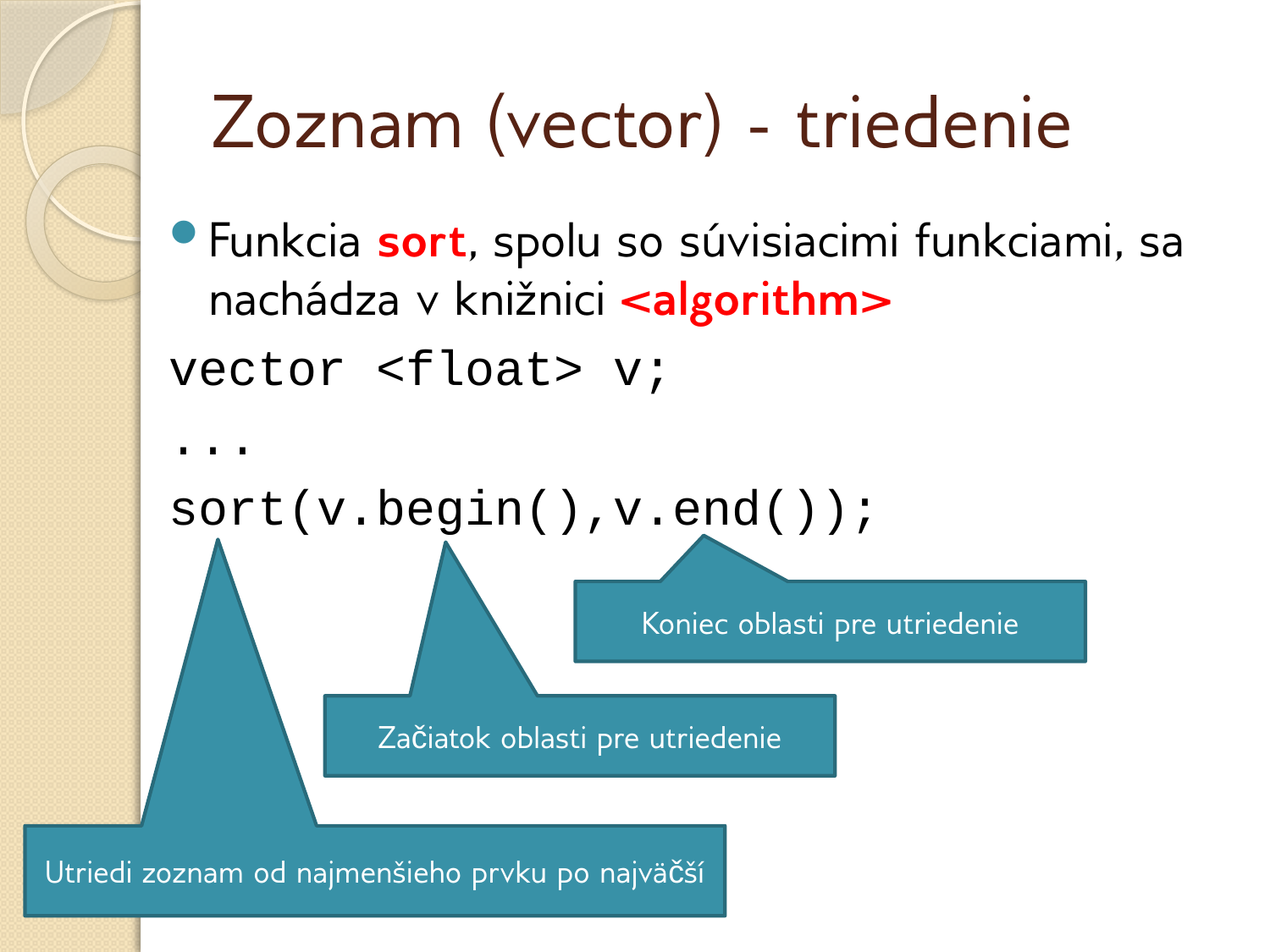

# Zoznam (vector) - triedenie
Funkcia sort, spolu so súvisiacimi funkciami, sa nachádza v knižnici <algorithm>
vector <float> v;
...
sort(v.begin(),v.end());

Koniec oblasti pre utriedenie
Začiatok oblasti pre utriedenie
Utriedi zoznam od najmenšieho prvku po najväčší